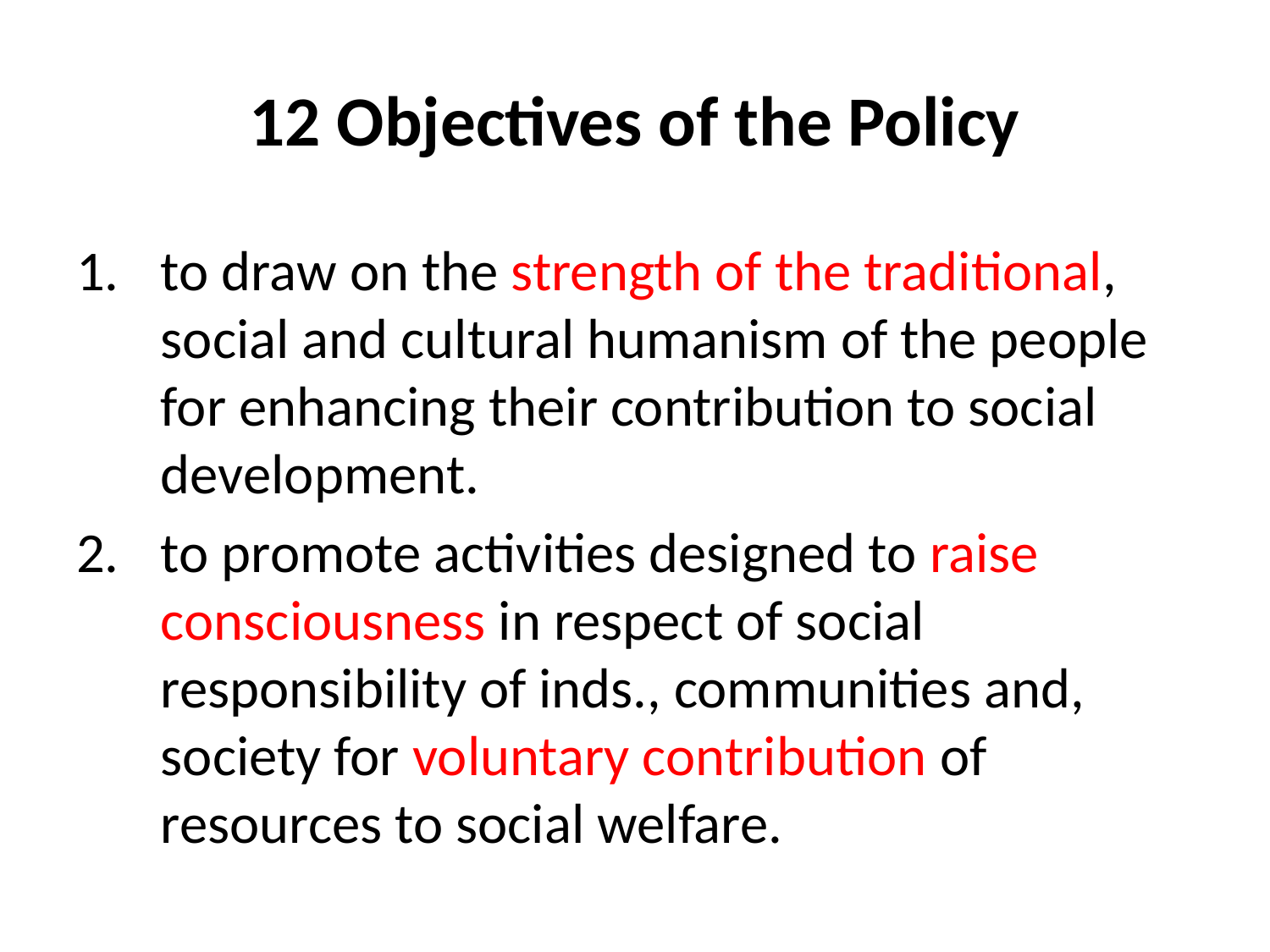

# 12 Objectives of the Policy
to draw on the strength of the traditional, social and cultural humanism of the people for enhancing their contribution to social development.
to promote activities designed to raise consciousness in respect of social responsibility of inds., communities and, society for voluntary contribution of resources to social welfare.